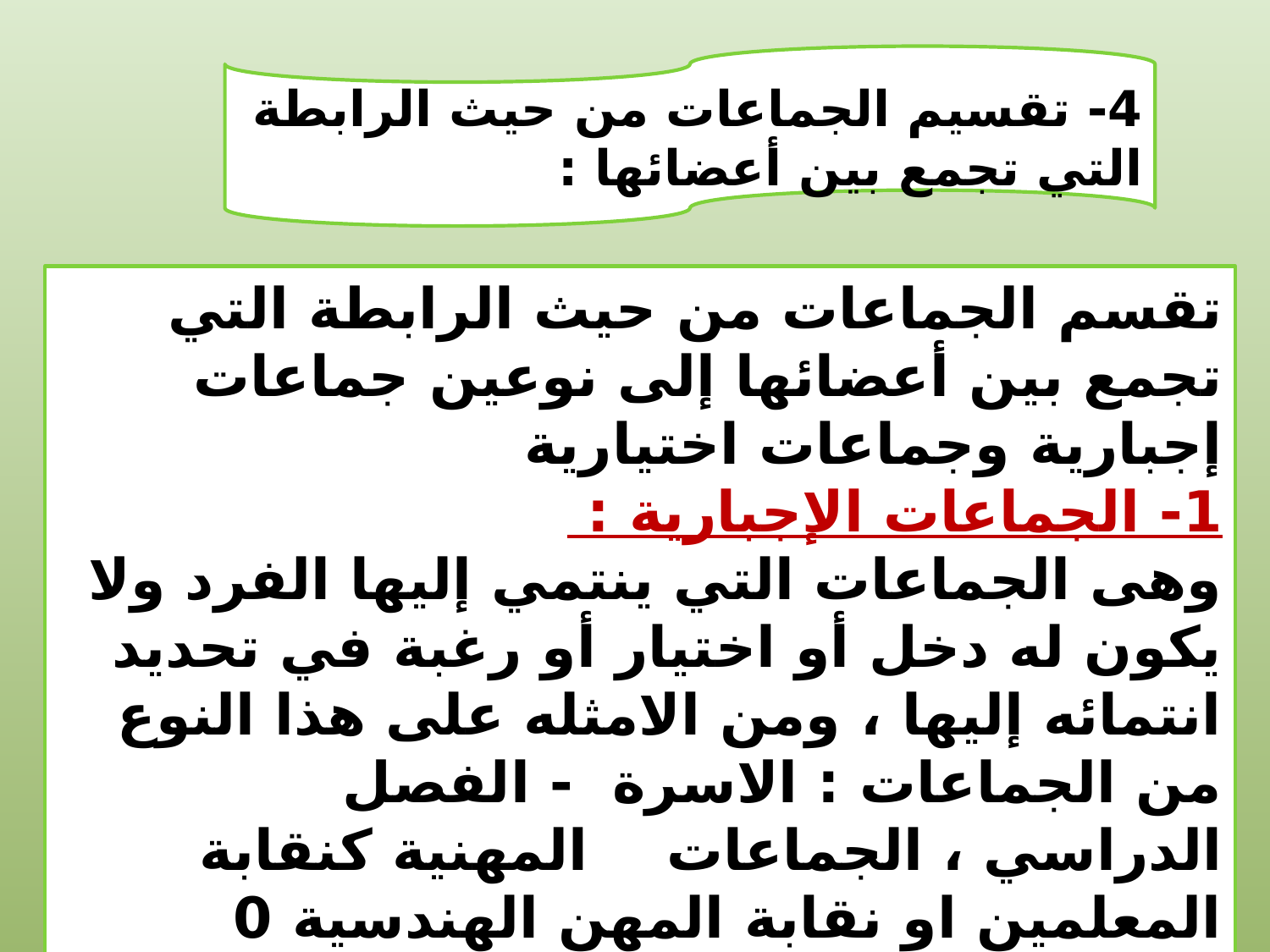

4- تقسيم الجماعات من حيث الرابطة التي تجمع بين أعضائها :
تقسم الجماعات من حيث الرابطة التي تجمع بين أعضائها إلى نوعين جماعات إجبارية وجماعات اختيارية
1- الجماعات الإجبارية :
وهى الجماعات التي ينتمي إليها الفرد ولا يكون له دخل أو اختيار أو رغبة في تحديد انتمائه إليها ، ومن الامثله على هذا النوع من الجماعات : الاسرة  - الفصل الدراسي ، الجماعات    المهنية كنقابة المعلمين او نقابة المهن الهندسية 0